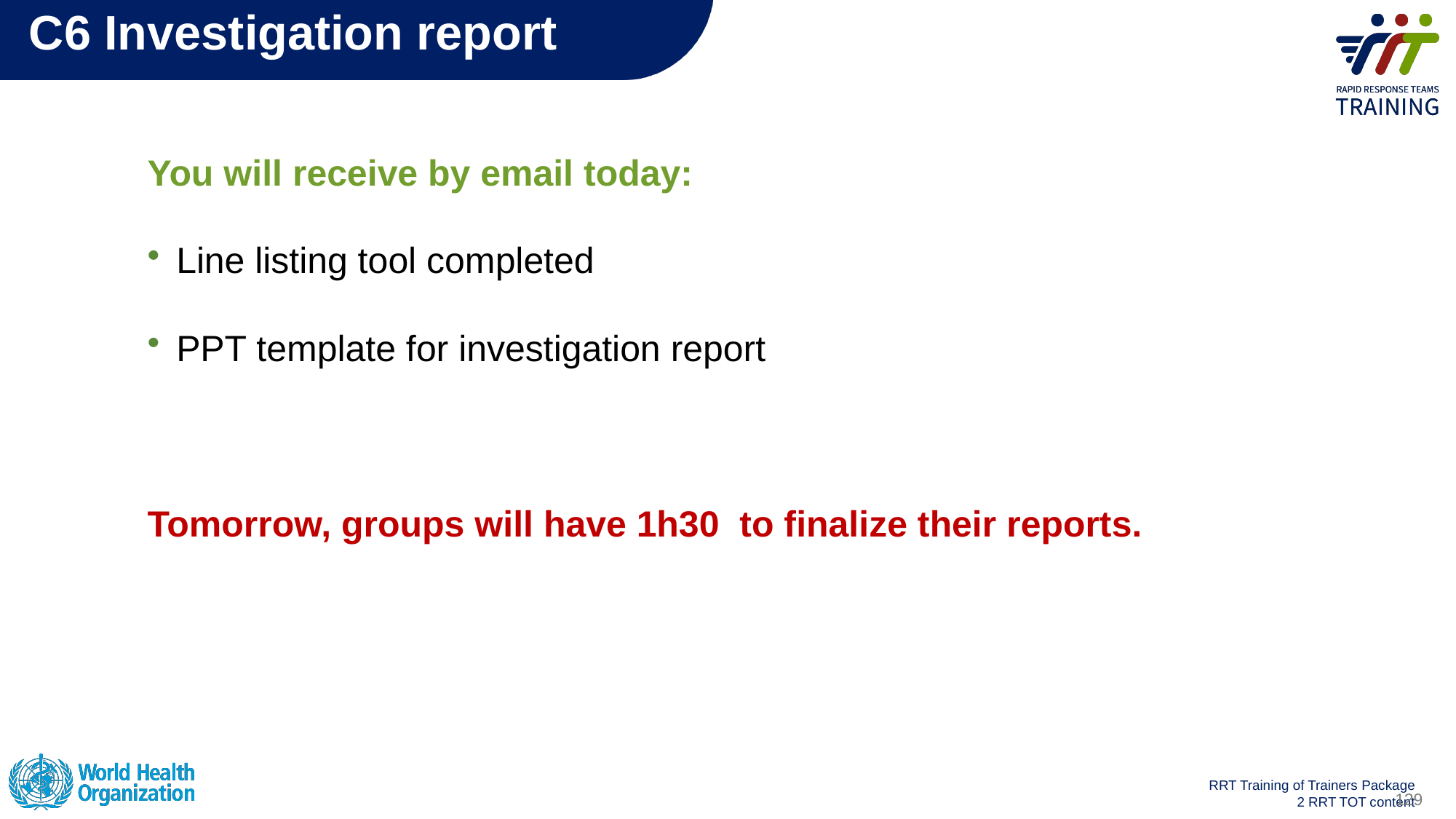

# C6 Investigation report
You will receive by email today:

Line listing tool completed

PPT template for investigation report

Tomorrow, groups will have 1h30  to finalize their reports.